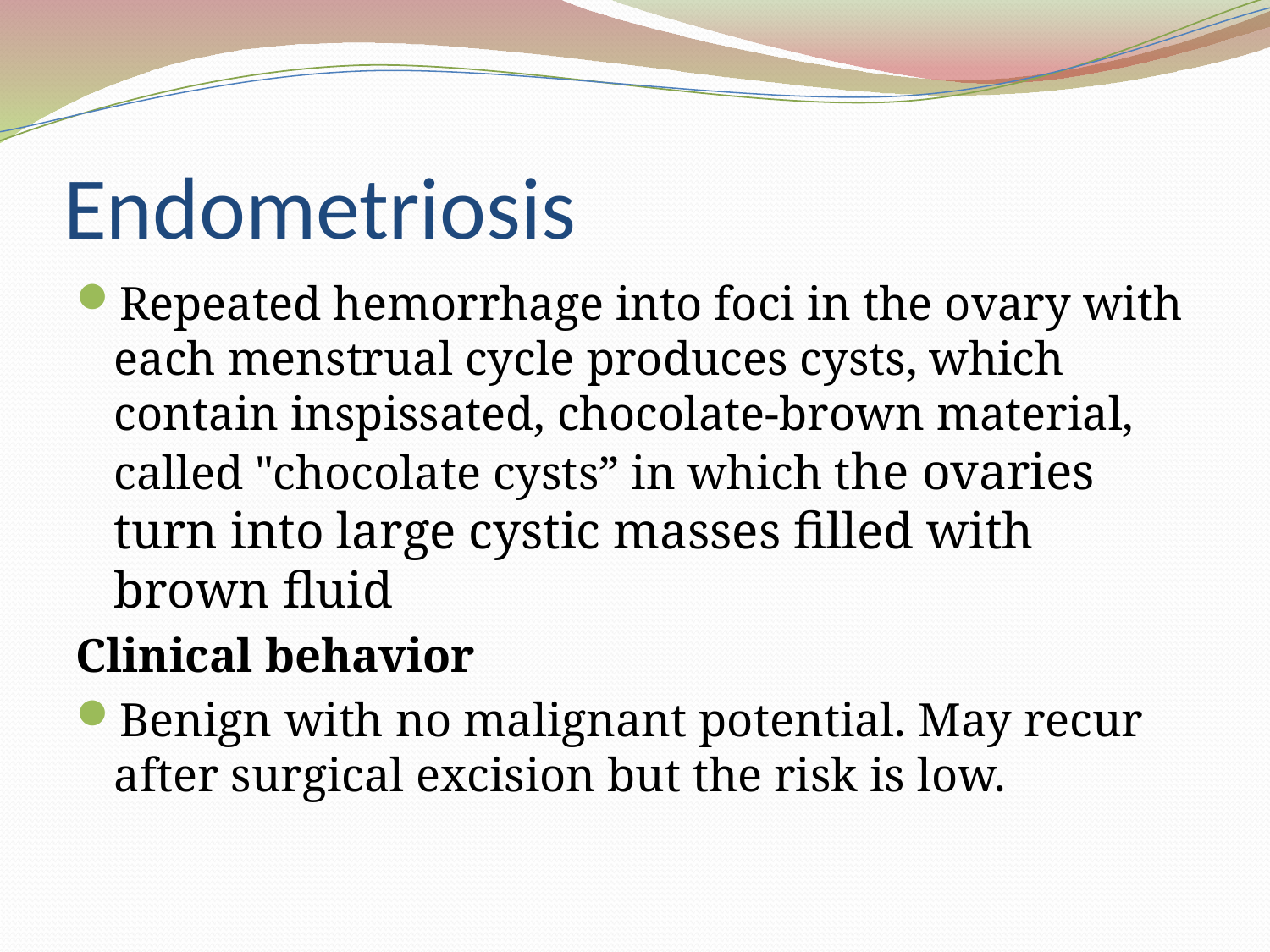

# Endometriosis
Repeated hemorrhage into foci in the ovary with each menstrual cycle produces cysts, which contain inspissated, chocolate-brown material, called "chocolate cysts” in which the ovaries turn into large cystic masses filled with brown fluid
Clinical behavior
Benign with no malignant potential. May recur after surgical excision but the risk is low.